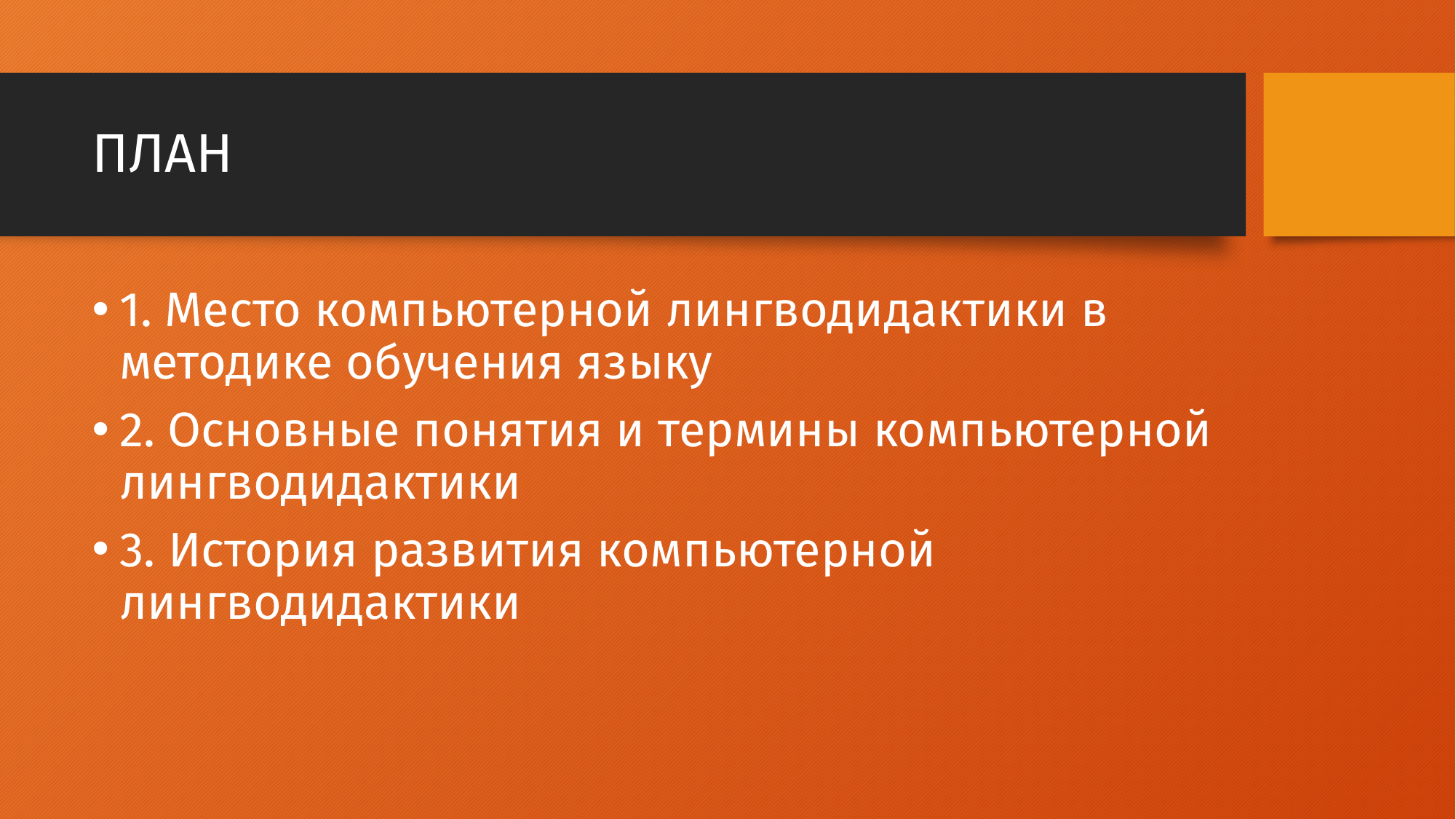

# ПЛАН
1. Место компьютерной лингводидактики в методике обучения языку
2. Основные понятия и термины компьютерной лингводидактики
3. История развития компьютерной лингводидактики